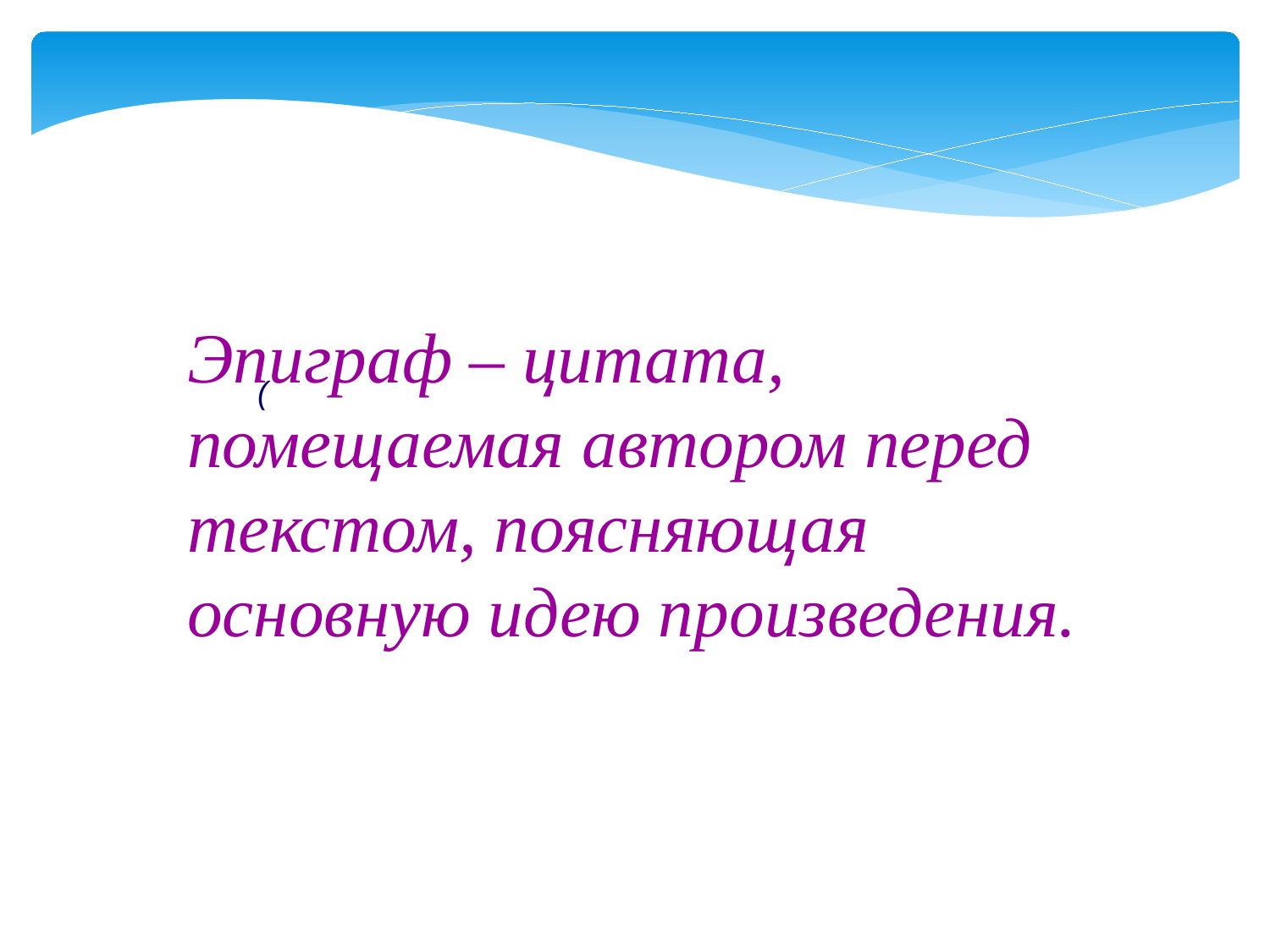

Эпиграф – цитата, помещаемая автором перед текстом, поясняющая основную идею произведения.
(